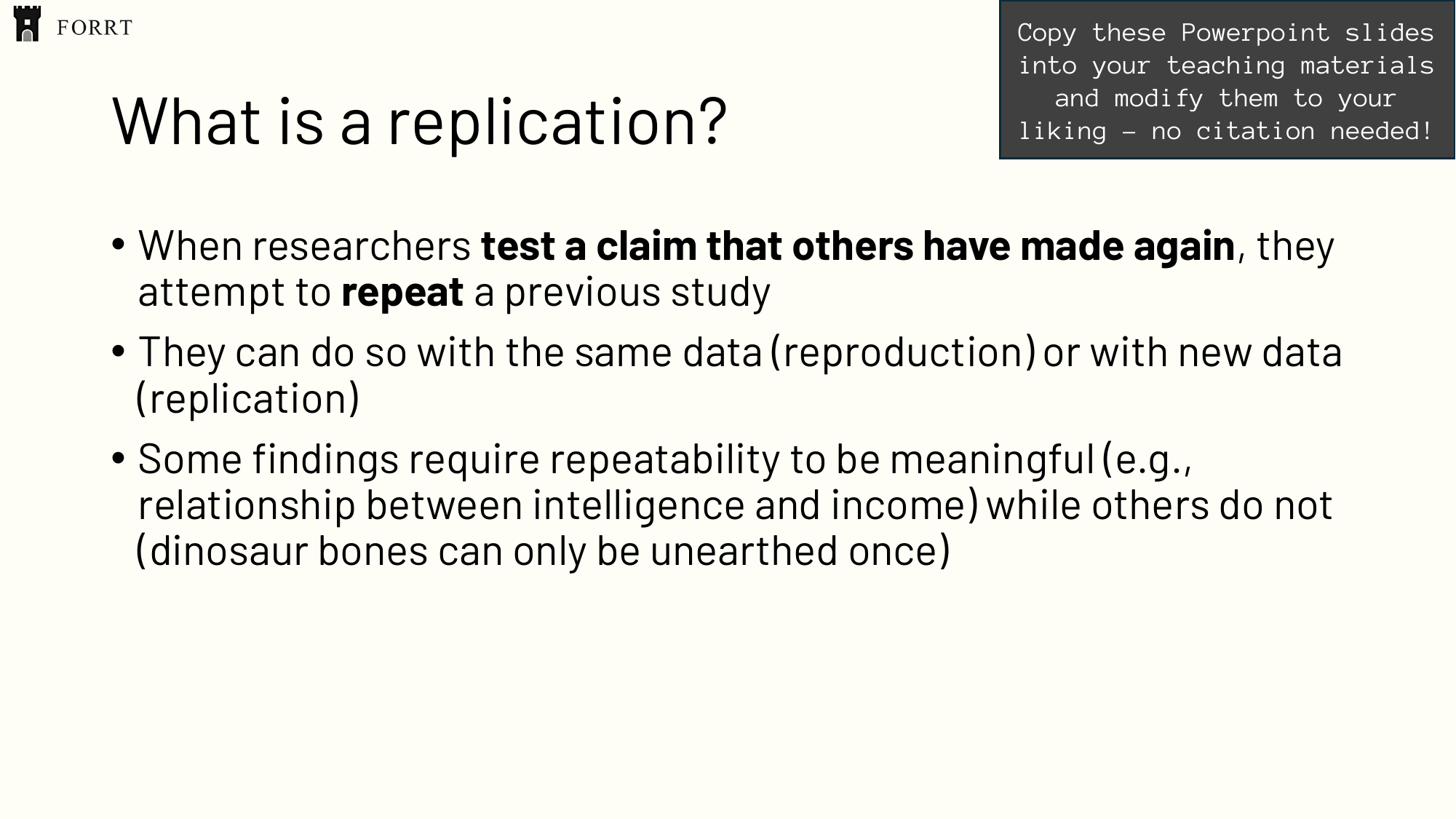

Copy these Powerpoint slides into your teaching materials and modify them to your liking – no citation needed!
# What is a replication?
When researchers test a claim that others have made again, they attempt to repeat a previous study
They can do so with the same data (reproduction) or with new data (replication)
Some findings require repeatability to be meaningful (e.g., relationship between intelligence and income) while others do not (dinosaur bones can only be unearthed once)